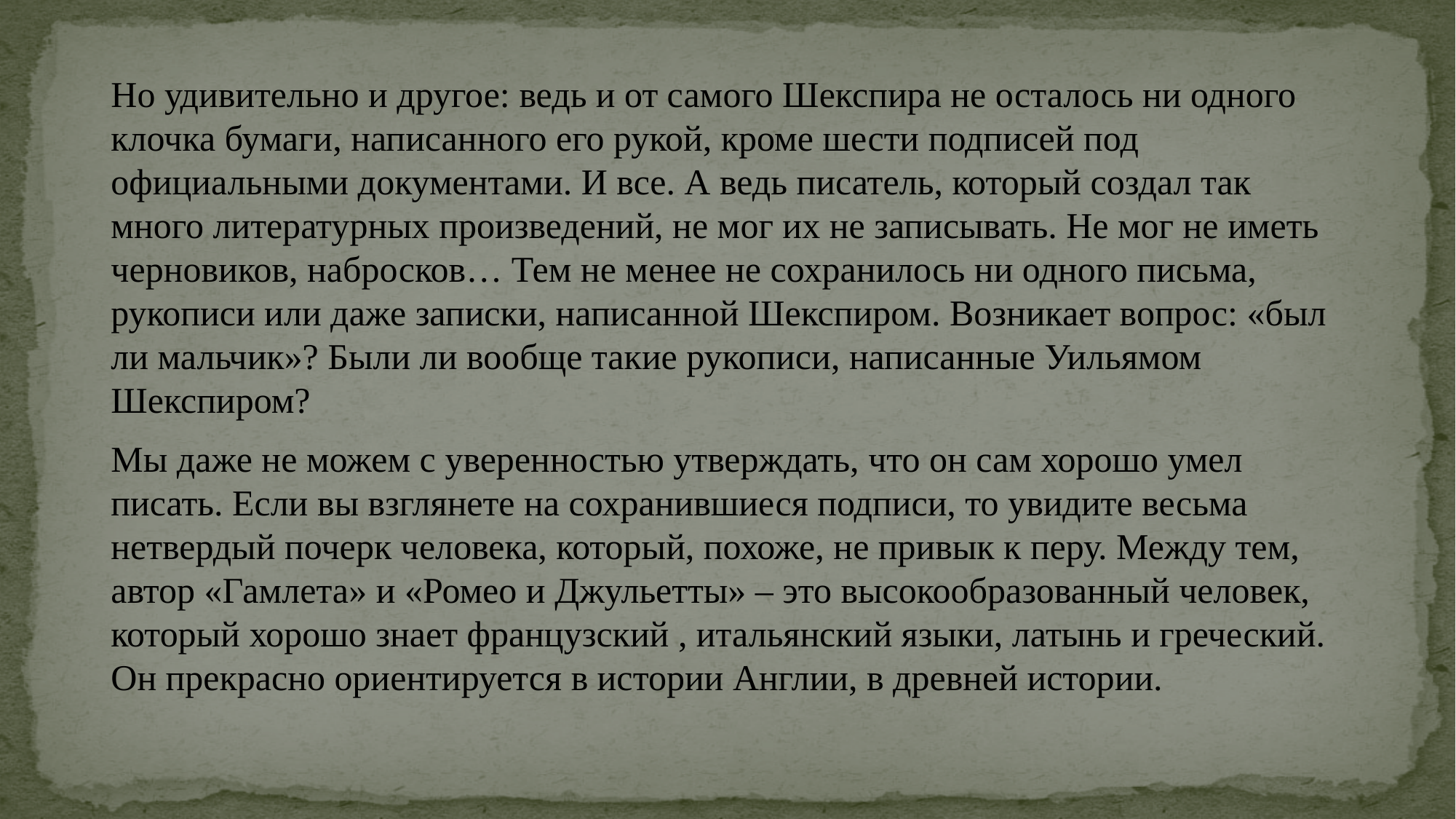

#
Но удивительно и другое: ведь и от самого Шекспира не осталось ни одного клочка бумаги, написанного его рукой, кроме шести подписей под официальными документами. И все. А ведь писатель, который создал так много литературных произведений, не мог их не записывать. Не мог не иметь черновиков, набросков… Тем не менее не сохранилось ни одного письма, рукописи или даже записки, написанной Шекспиром. Возникает вопрос: «был ли мальчик»? Были ли вообще такие рукописи, написанные Уильямом Шекспиром?
Мы даже не можем с уверенностью утверждать, что он сам хорошо умел писать. Если вы взглянете на сохранившиеся подписи, то увидите весьма нетвердый почерк человека, который, похоже, не привык к перу. Между тем, автор «Гамлета» и «Ромео и Джульетты» – это высокообразованный человек, который хорошо знает французский , итальянский языки, латынь и греческий. Он прекрасно ориентируется в истории Англии, в древней истории.